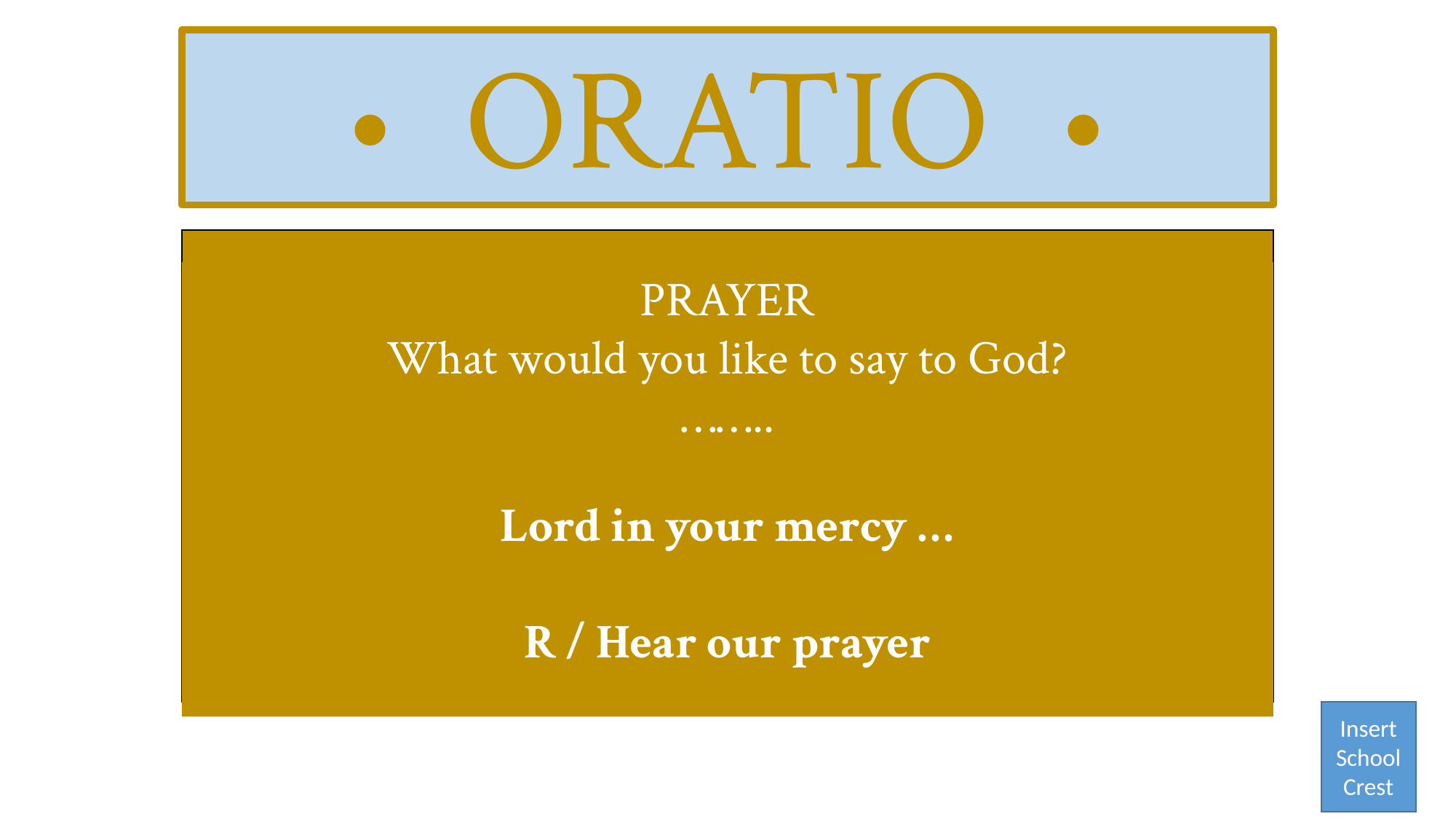

•  ORATIO  •

PRAYER
What would you like to say to God?
……..

Lord in your mercy …

R / Hear our prayer

Insert School Crest